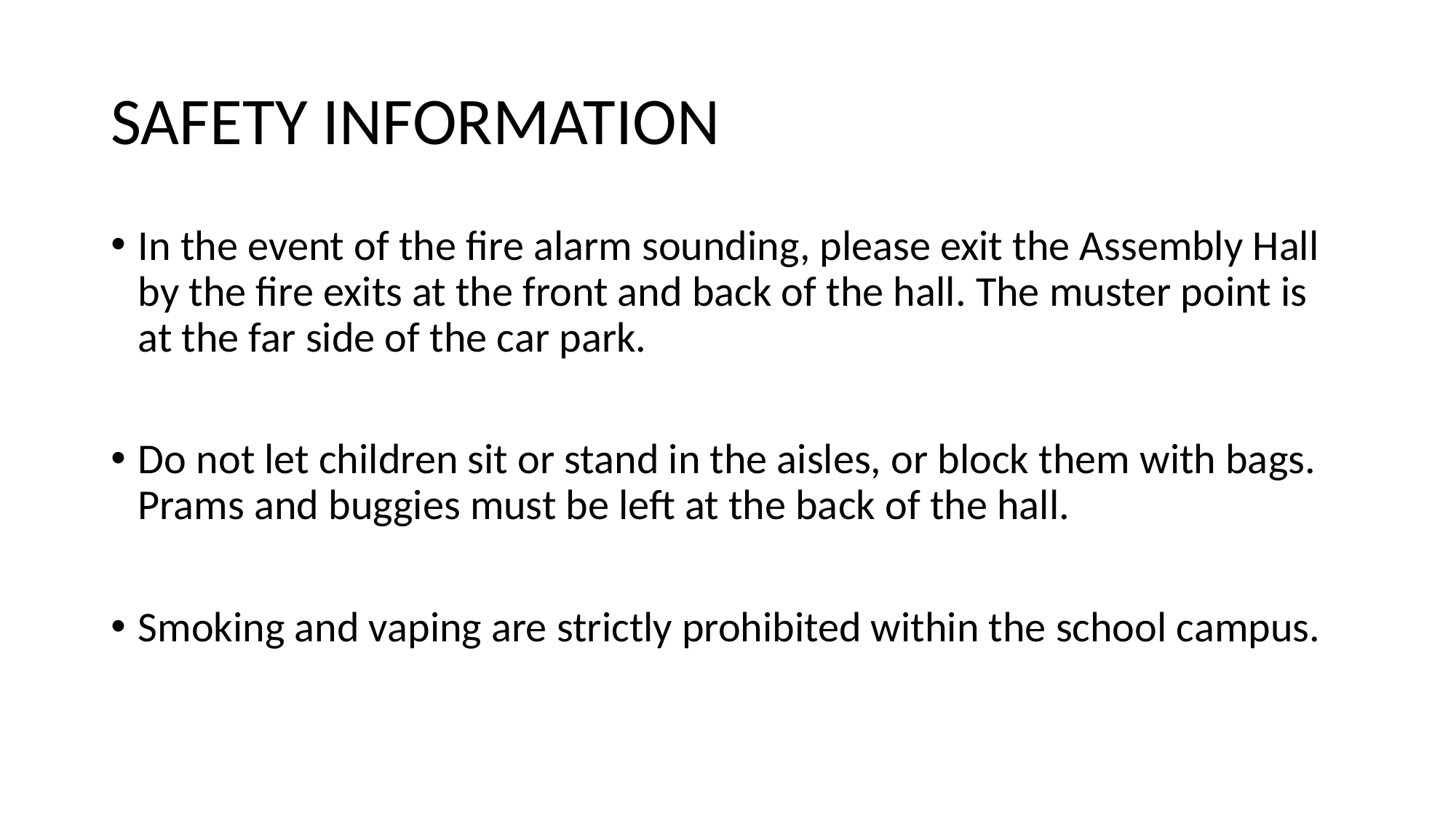

# SAFETY INFORMATION
In the event of the fire alarm sounding, please exit the Assembly Hall by the fire exits at the front and back of the hall. The muster point is at the far side of the car park.

Do not let children sit or stand in the aisles, or block them with bags. Prams and buggies must be left at the back of the hall.

Smoking and vaping are strictly prohibited within the school campus.